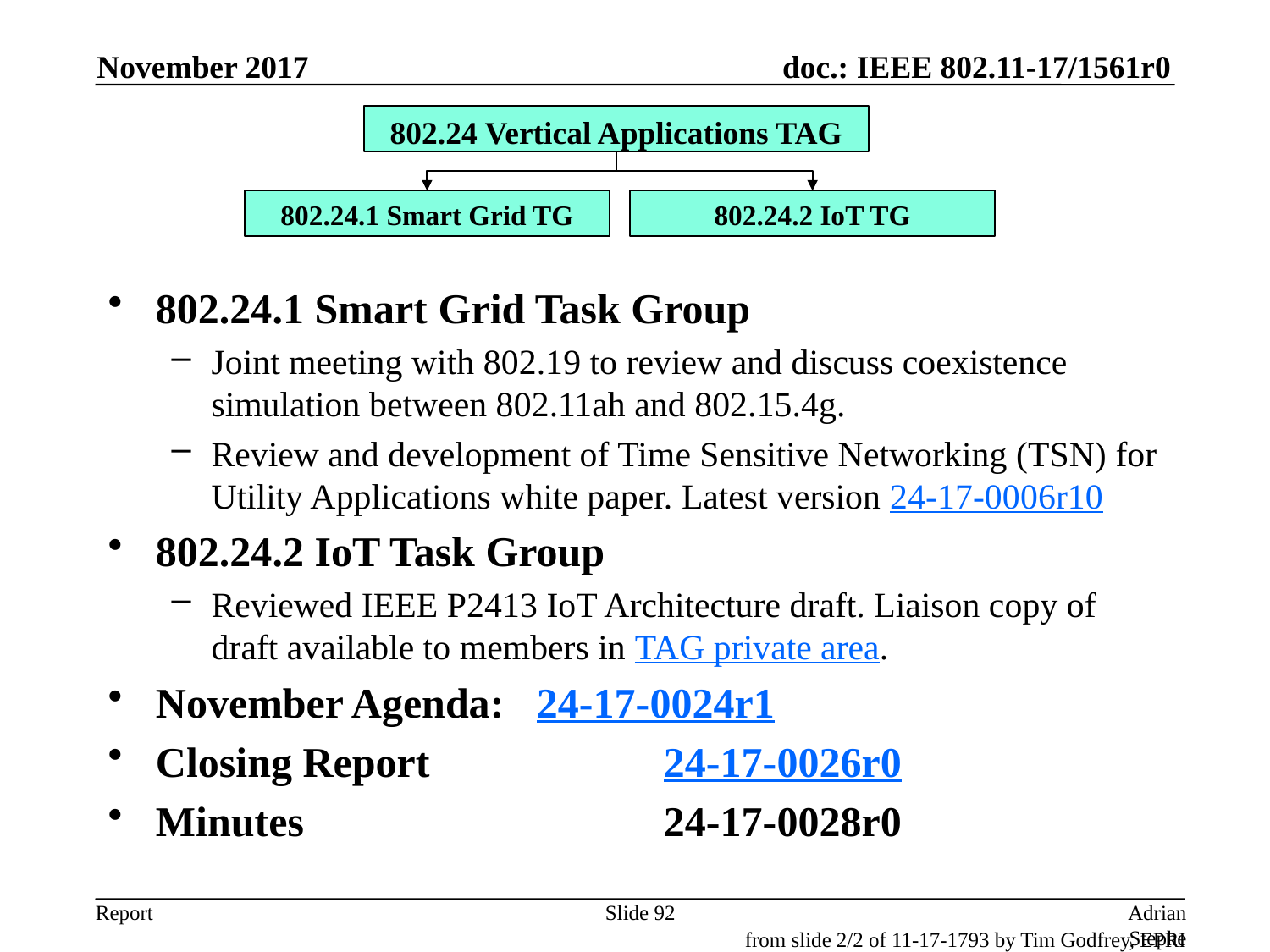

November 2017
802.24 Vertical Applications TAG
802.24.1 Smart Grid TG
802.24.2 IoT TG
802.24.1 Smart Grid Task Group
Joint meeting with 802.19 to review and discuss coexistence simulation between 802.11ah and 802.15.4g.
Review and development of Time Sensitive Networking (TSN) for Utility Applications white paper. Latest version 24-17-0006r10
802.24.2 IoT Task Group
Reviewed IEEE P2413 IoT Architecture draft. Liaison copy of draft available to members in TAG private area.
November Agenda: 	24-17-0024r1
Closing Report 		24-17-0026r0
Minutes			24-17-0028r0
Slide 92
Adrian Stephens, Intel Corporation
from slide 2/2 of 11-17-1793 by Tim Godfrey, EPRI